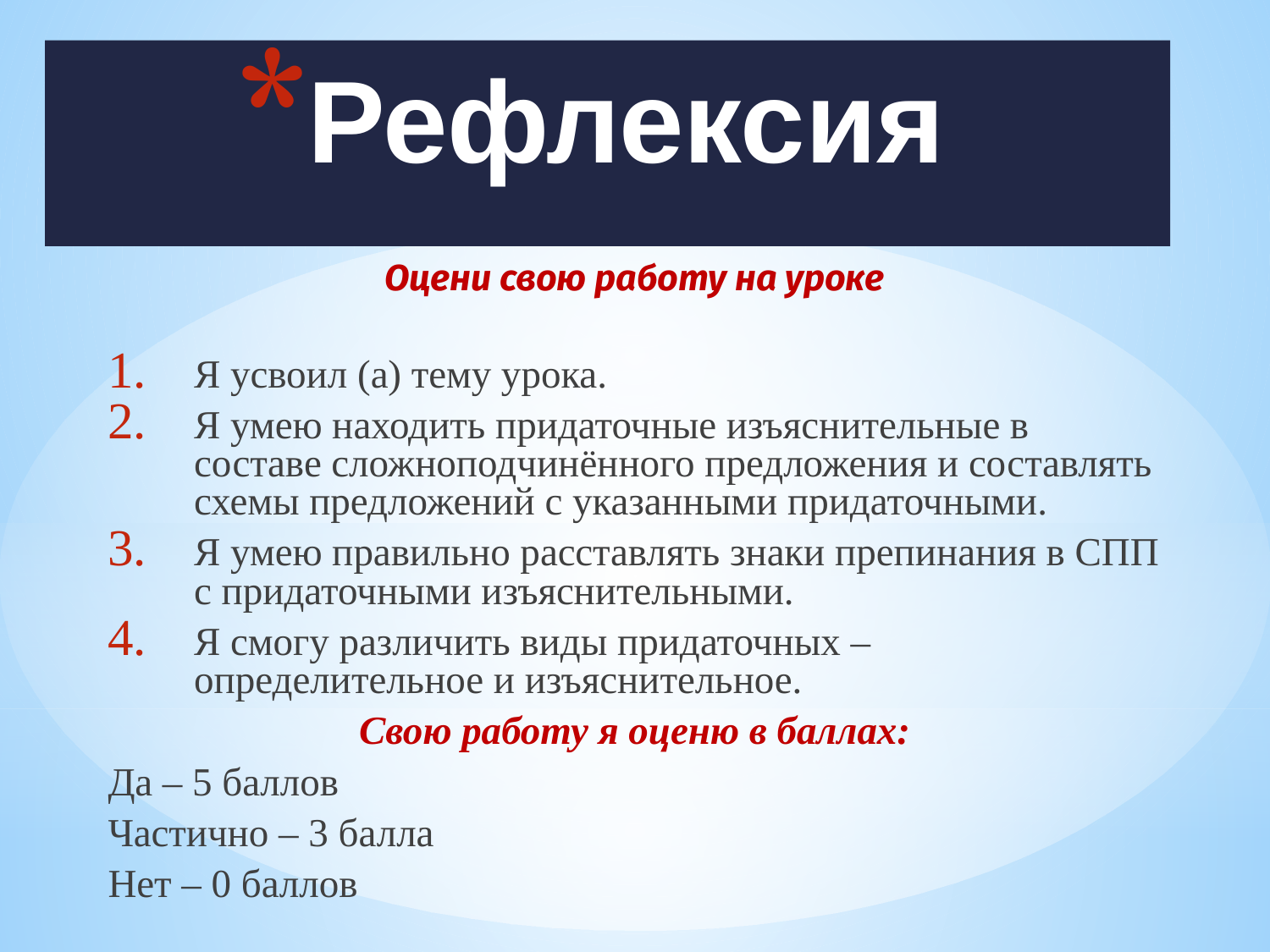

# Рефлексия
Оцени свою работу на уроке

Я усвоил (а) тему урока.
Я умею находить придаточные изъяснительные в составе сложноподчинённого предложения и составлять схемы предложений с указанными придаточными.
Я умею правильно расставлять знаки препинания в СПП с придаточными изъяснительными.
Я смогу различить виды придаточных – определительное и изъяснительное.
Свою работу я оценю в баллах:
Да – 5 баллов
Частично – 3 балла
Нет – 0 баллов